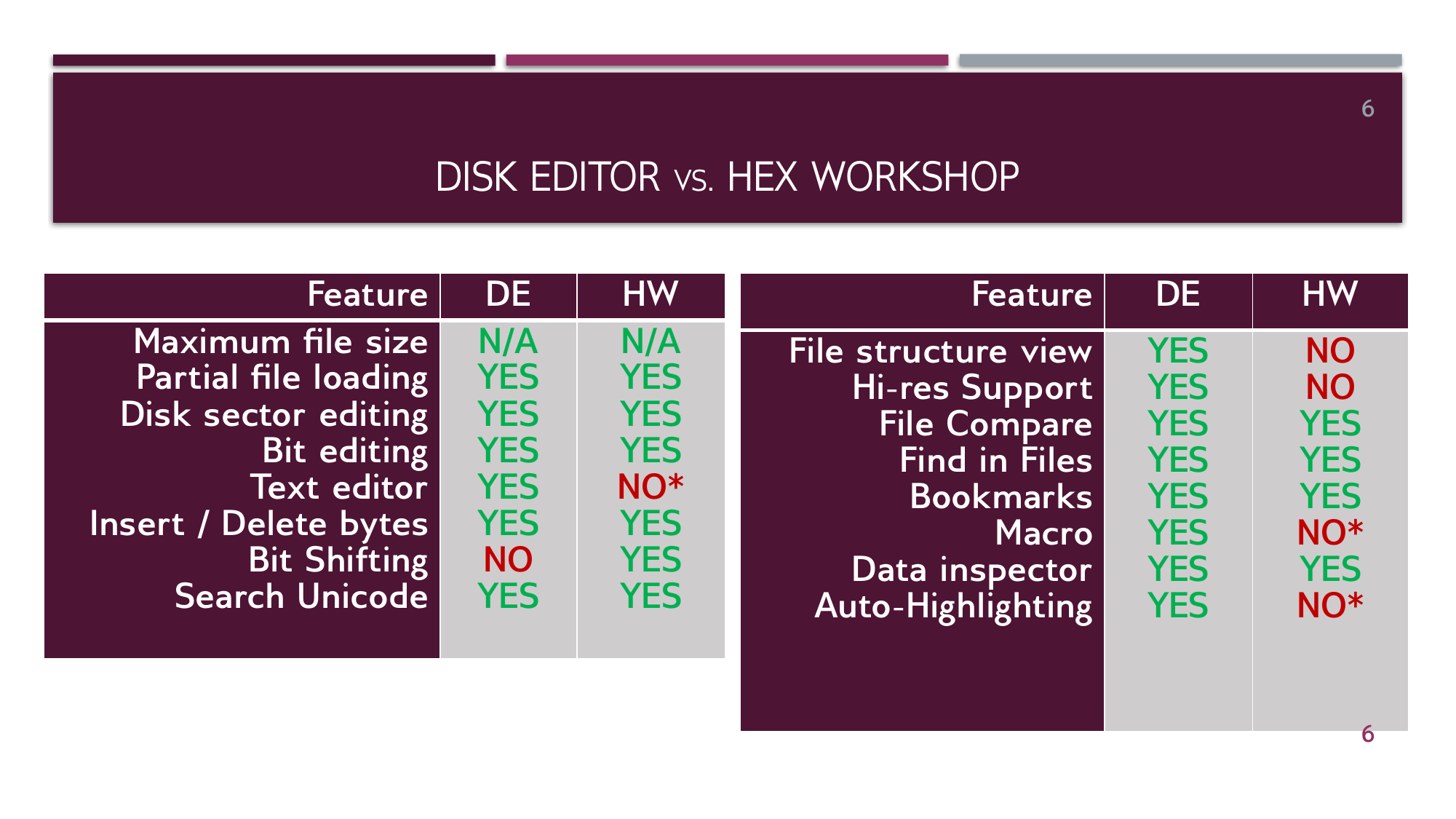

# Disk editor vs. Hex workshop
| Feature | DE | HW |
| --- | --- | --- |
| Maximum file size Partial file loading Disk sector editing Bit editing Text editor Insert / Delete bytes Bit Shifting Search Unicode | N/A YES YES YES YES YES NO YES | N/A YES YES YES NO\* YES YES YES |
| Feature | DE | HW |
| --- | --- | --- |
| File structure view Hi-res Support File Compare Find in Files Bookmarks Macro Data inspector Auto-Highlighting | YES YES YES YES YES YES YES YES | NO NO YES YES YES NO\* YES NO\* |
6